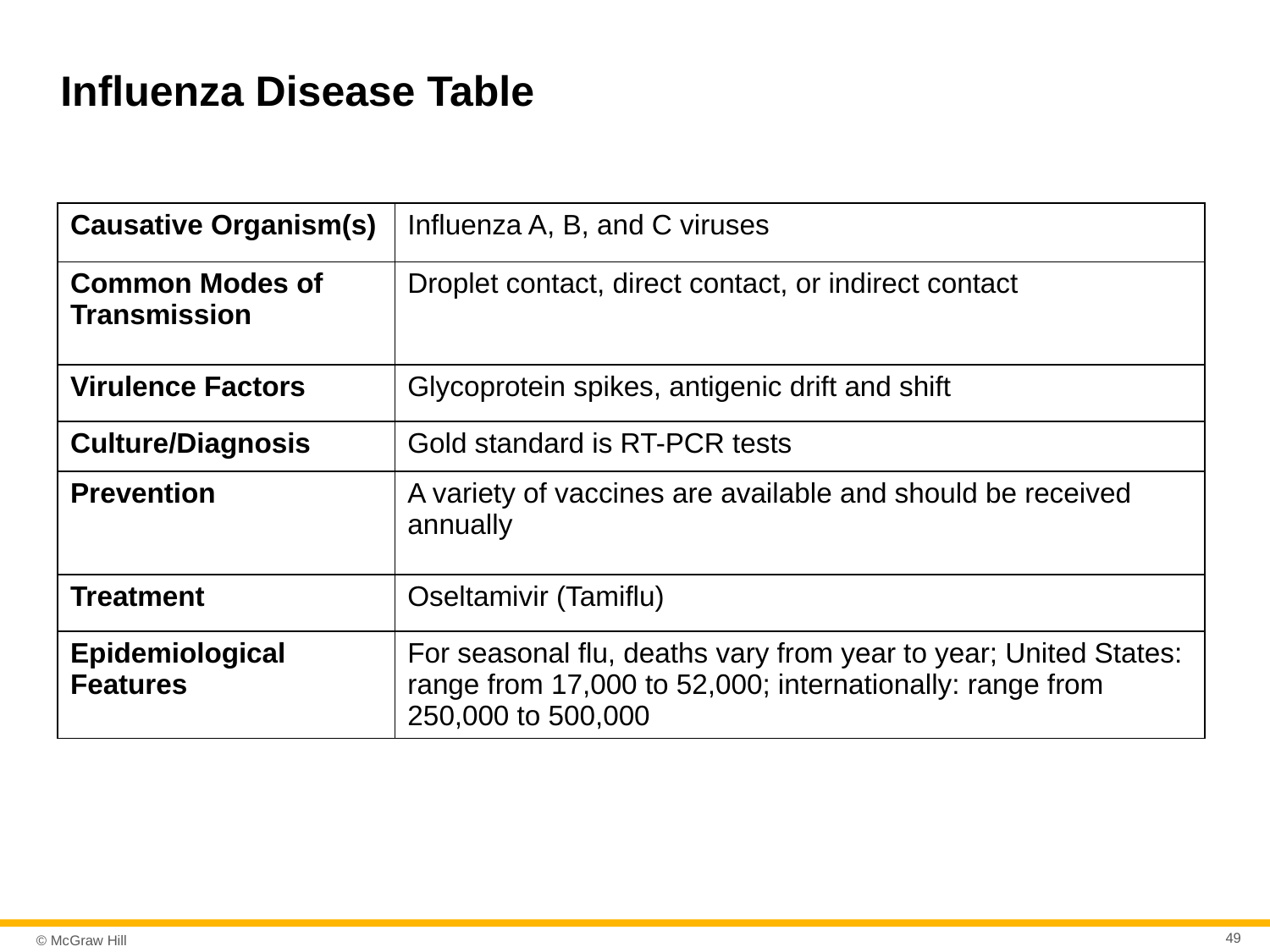

# Influenza Disease Table
| Causative Organism(s) | Influenza A, B, and C viruses |
| --- | --- |
| Common Modes of Transmission | Droplet contact, direct contact, or indirect contact |
| Virulence Factors | Glycoprotein spikes, antigenic drift and shift |
| Culture/Diagnosis | Gold standard is RT-PCR tests |
| Prevention | A variety of vaccines are available and should be received annually |
| Treatment | Oseltamivir (Tamiflu) |
| Epidemiological Features | For seasonal flu, deaths vary from year to year; United States: range from 17,000 to 52,000; internationally: range from 250,000 to 500,000 |